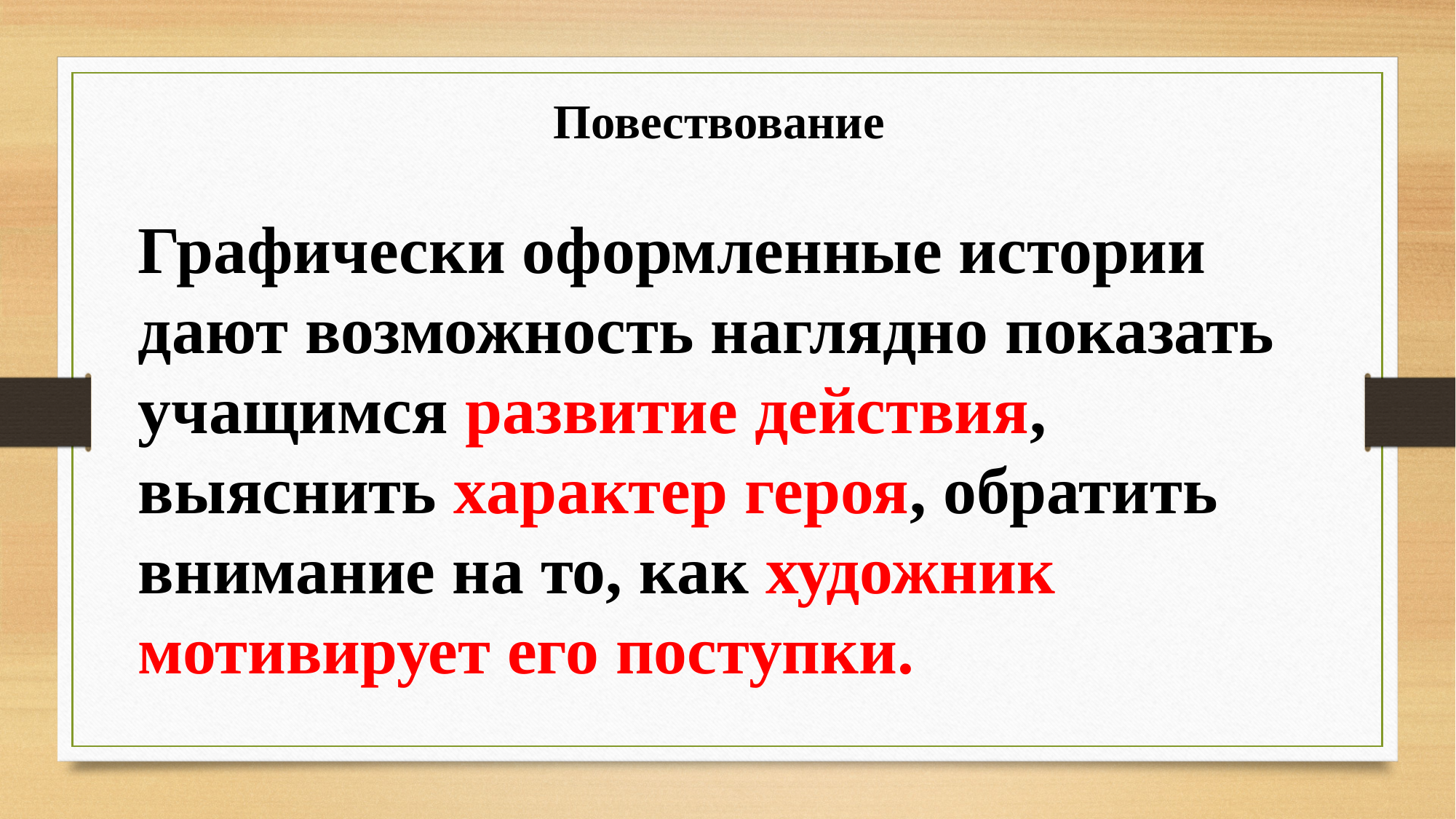

Повествование

Графически оформленные истории дают возможность наглядно показать учащимся развитие действия, выяснить характер героя, обратить внимание на то, как художник мотивирует его поступки.